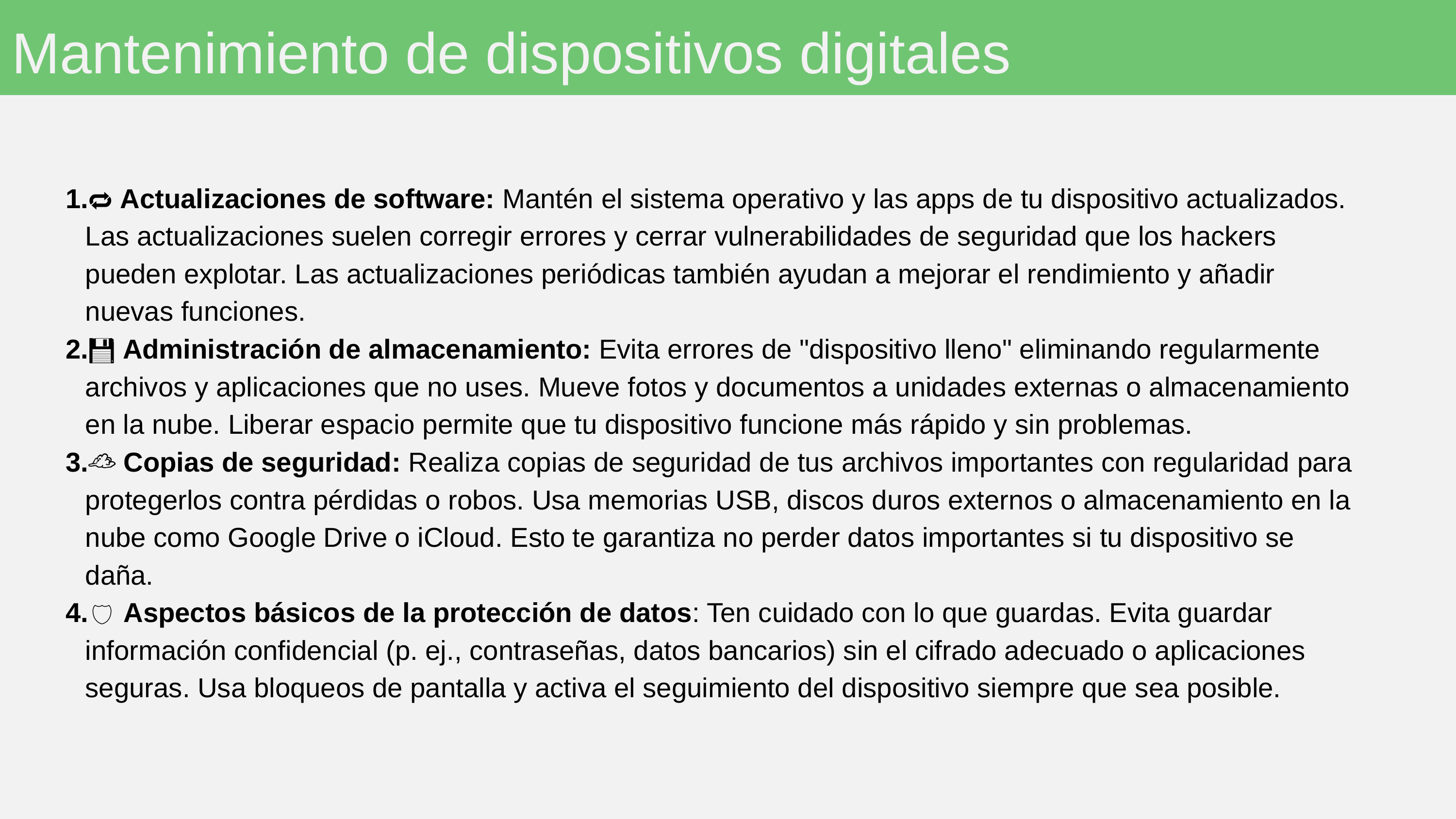

Mantenimiento de dispositivos digitales

🔁 Actualizaciones de software: Mantén el sistema operativo y las apps de tu dispositivo actualizados. Las actualizaciones suelen corregir errores y cerrar vulnerabilidades de seguridad que los hackers pueden explotar. Las actualizaciones periódicas también ayudan a mejorar el rendimiento y añadir nuevas funciones.
💾 Administración de almacenamiento: Evita errores de "dispositivo lleno" eliminando regularmente archivos y aplicaciones que no uses. Mueve fotos y documentos a unidades externas o almacenamiento en la nube. Liberar espacio permite que tu dispositivo funcione más rápido y sin problemas.
☁️ Copias de seguridad: Realiza copias de seguridad de tus archivos importantes con regularidad para protegerlos contra pérdidas o robos. Usa memorias USB, discos duros externos o almacenamiento en la nube como Google Drive o iCloud. Esto te garantiza no perder datos importantes si tu dispositivo se daña.
🛡️ Aspectos básicos de la protección de datos: Ten cuidado con lo que guardas. Evita guardar información confidencial (p. ej., contraseñas, datos bancarios) sin el cifrado adecuado o aplicaciones seguras. Usa bloqueos de pantalla y activa el seguimiento del dispositivo siempre que sea posible.